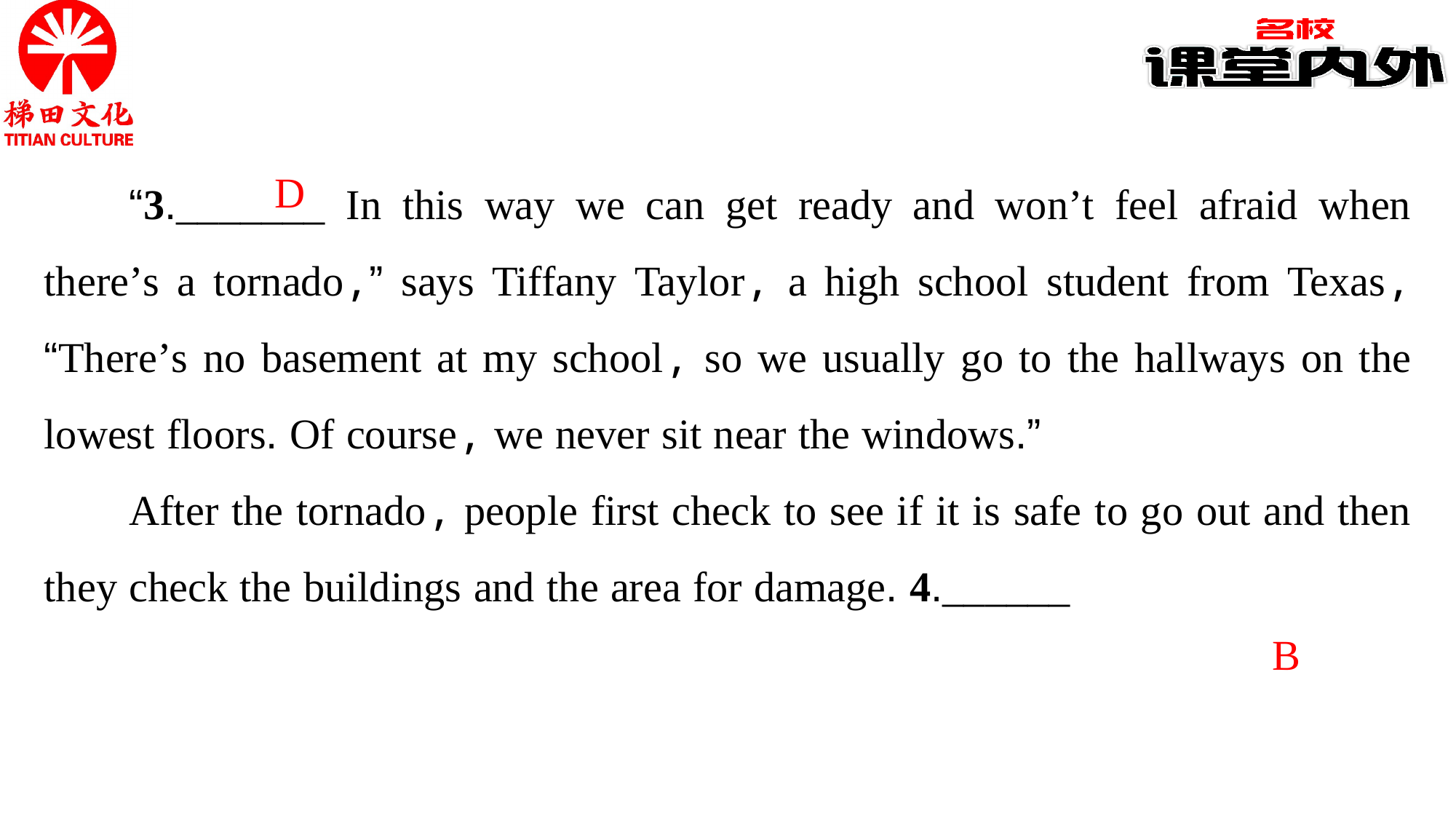

“3._______ In this way we can get ready and won’t feel afraid when there’s a tornado,” says Tiffany Taylor, a high school student from Texas, “There’s no basement at my school, so we usually go to the hallways on the lowest floors. Of course, we never sit near the windows.”
After the tornado, people first check to see if it is safe to go out and then they check the buildings and the area for damage. 4.______
D
B